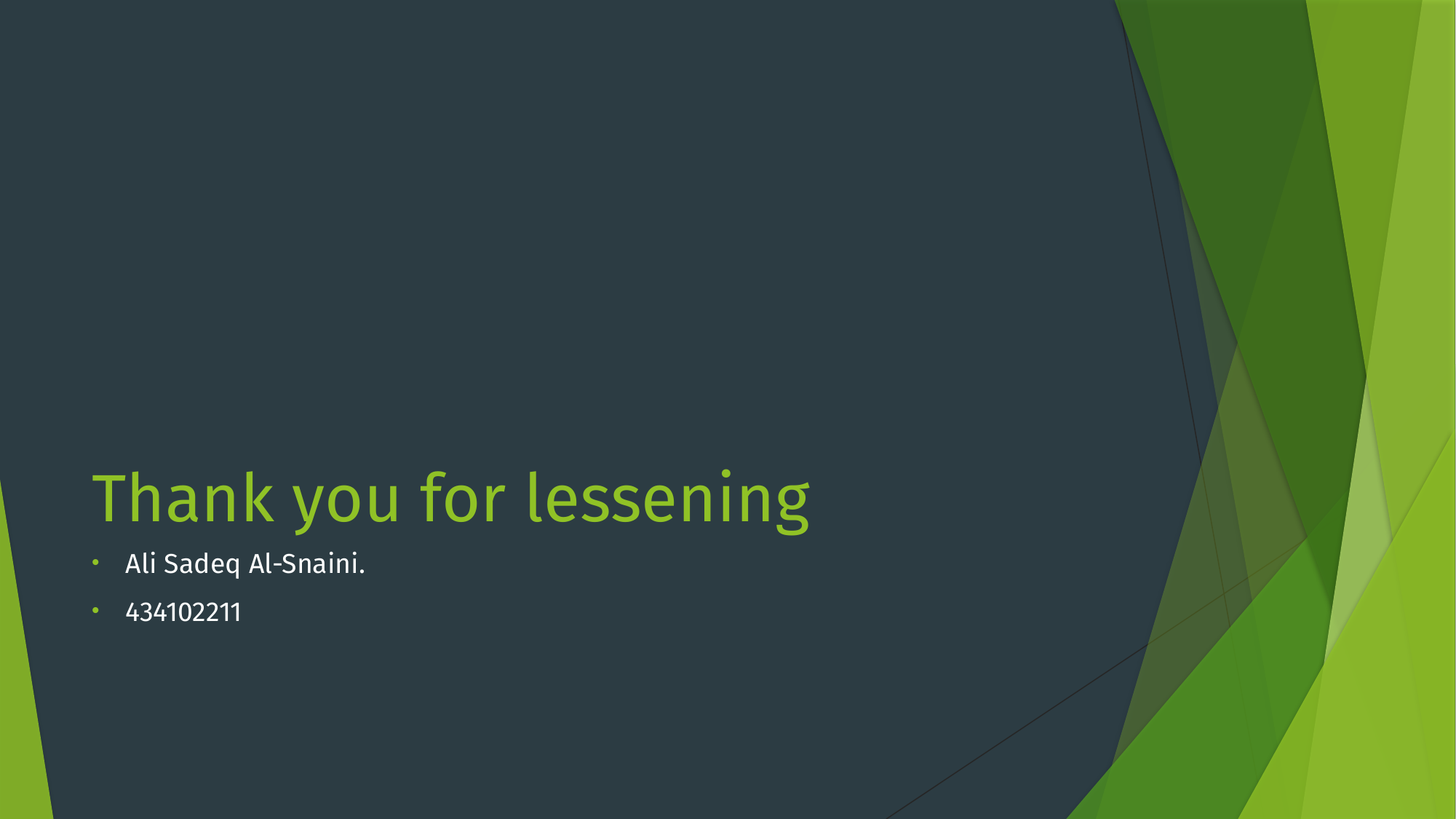

# Thank you for lessening
Ali Sadeq Al-Snaini.
434102211